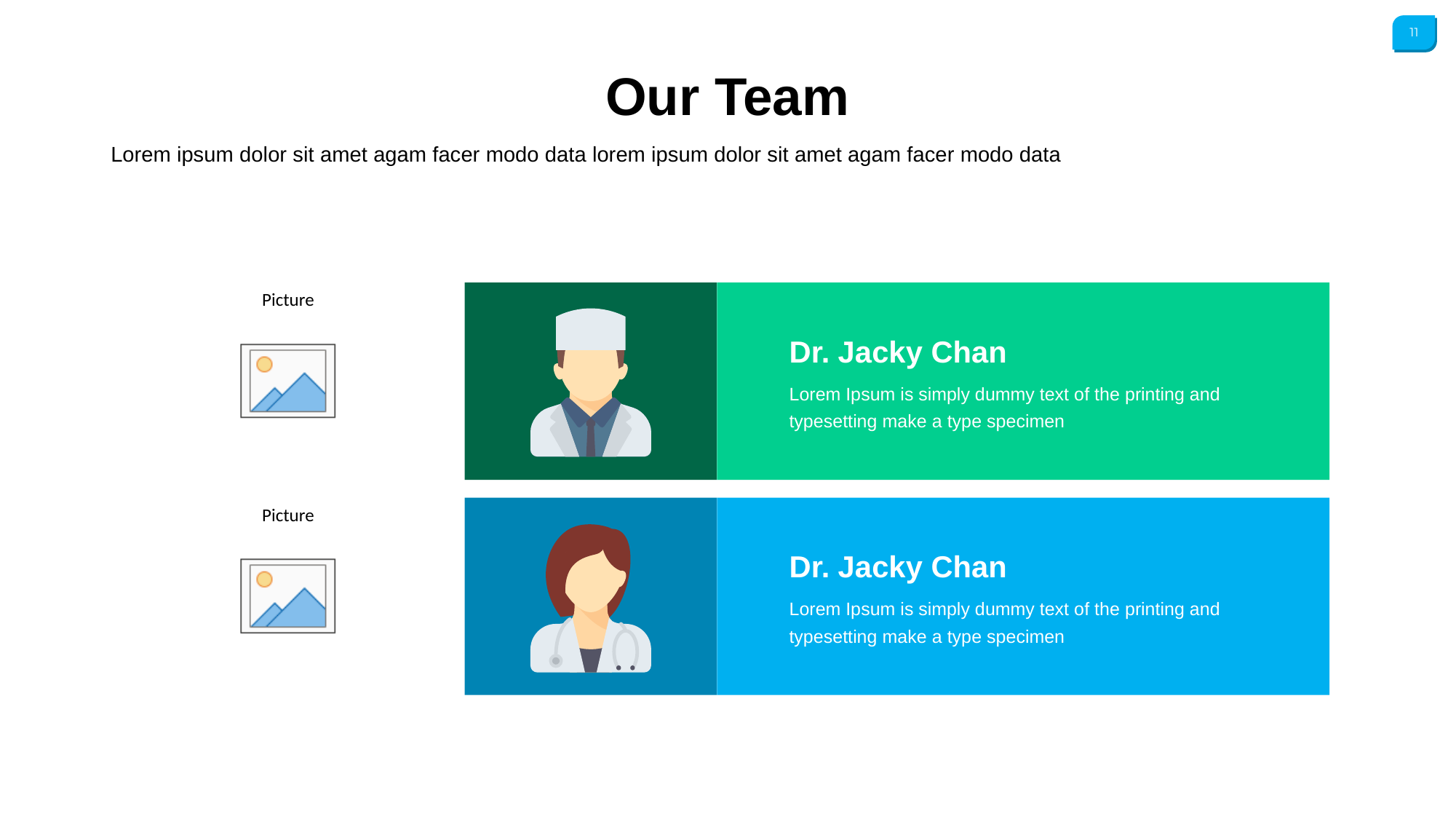

Our Team
Lorem ipsum dolor sit amet agam facer modo data lorem ipsum dolor sit amet agam facer modo data

Dr. Jacky Chan
Lorem Ipsum is simply dummy text of the printing and typesetting make a type specimen

Dr. Jacky Chan
Lorem Ipsum is simply dummy text of the printing and typesetting make a type specimen